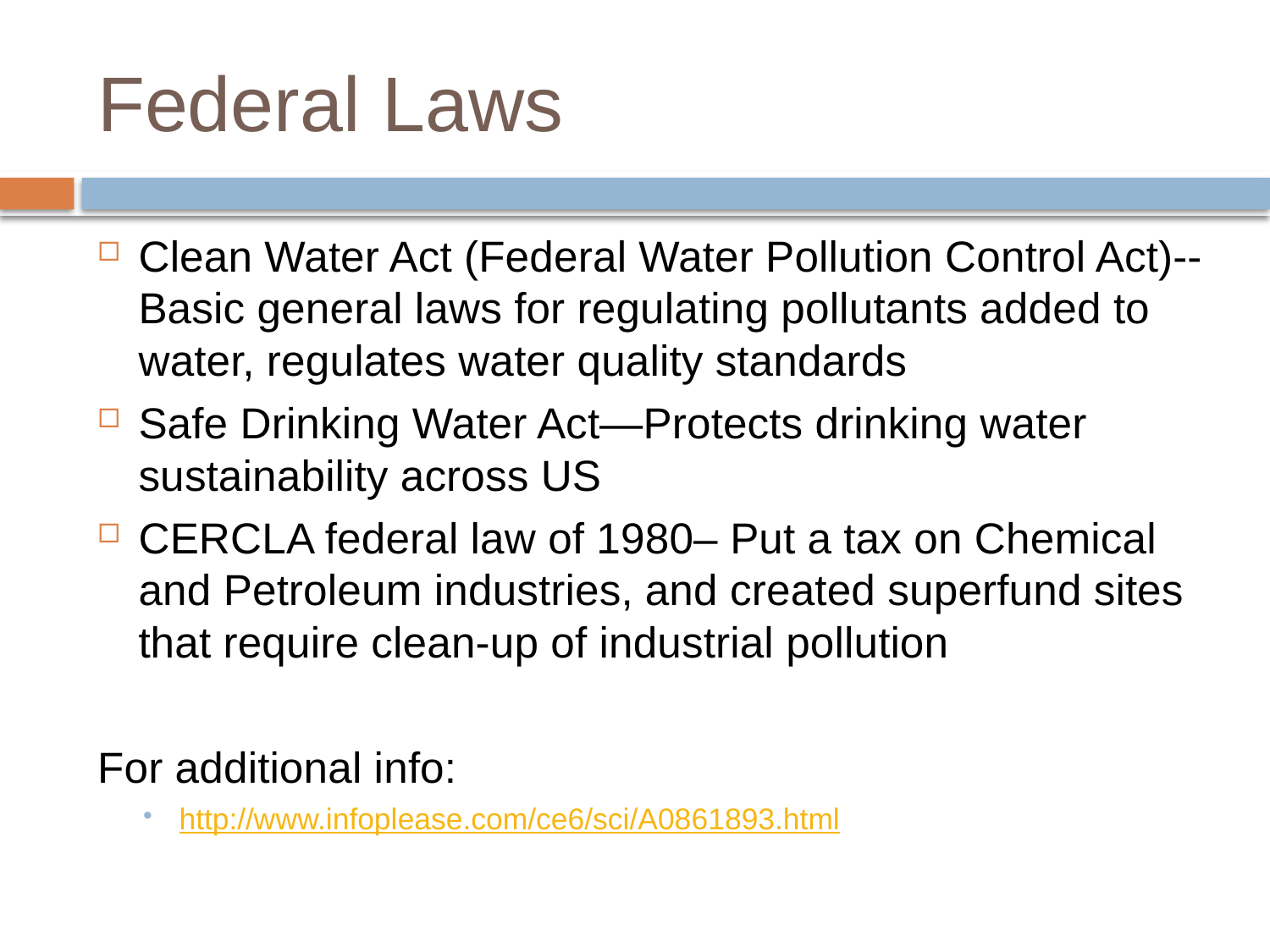

# Federal Laws
Clean Water Act (Federal Water Pollution Control Act)--Basic general laws for regulating pollutants added to water, regulates water quality standards
Safe Drinking Water Act—Protects drinking water sustainability across US
CERCLA federal law of 1980– Put a tax on Chemical and Petroleum industries, and created superfund sites that require clean-up of industrial pollution

For additional info:
http://www.infoplease.com/ce6/sci/A0861893.html